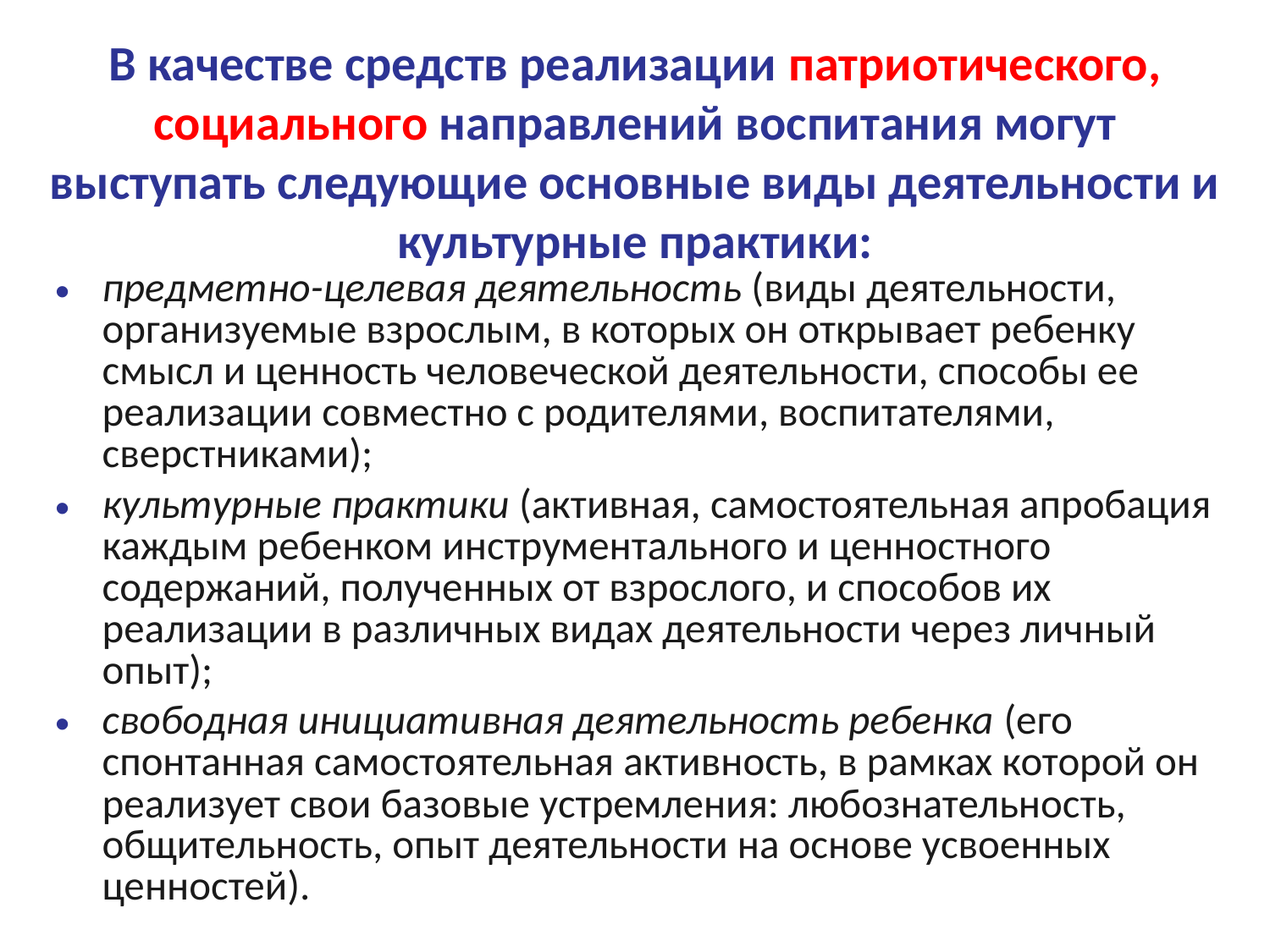

# В качестве средств реализации патриотического, социального направлений воспитания могут выступать следующие основные виды деятельности и культурные практики:
предметно-целевая деятельность (виды деятельности, организуемые взрослым, в которых он открывает ребенку смысл и ценность человеческой деятельности, способы ее реализации совместно с родителями, воспитателями, сверстниками);
культурные практики (активная, самостоятельная апробация каждым ребенком инструментального и ценностного содержаний, полученных от взрослого, и способов их реализации в различных видах деятельности через личный опыт);
свободная инициативная деятельность ребенка (его спонтанная самостоятельная активность, в рамках которой он реализует свои базовые устремления: любознательность, общительность, опыт деятельности на основе усвоенных ценностей).